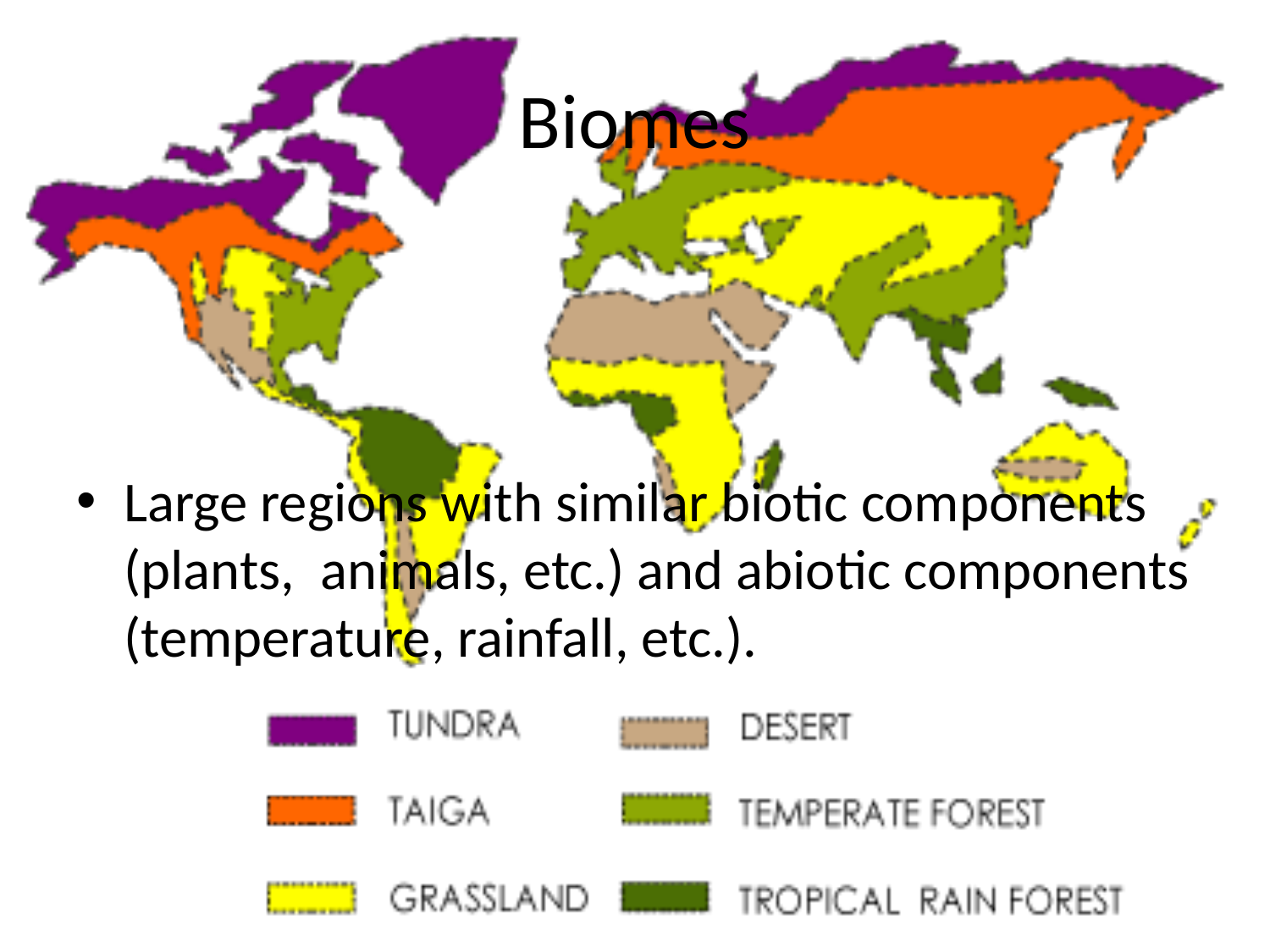

# Biomes

Large regions with similar biotic components (plants,  animals, etc.) and abiotic components (temperature, rainfall, etc.).